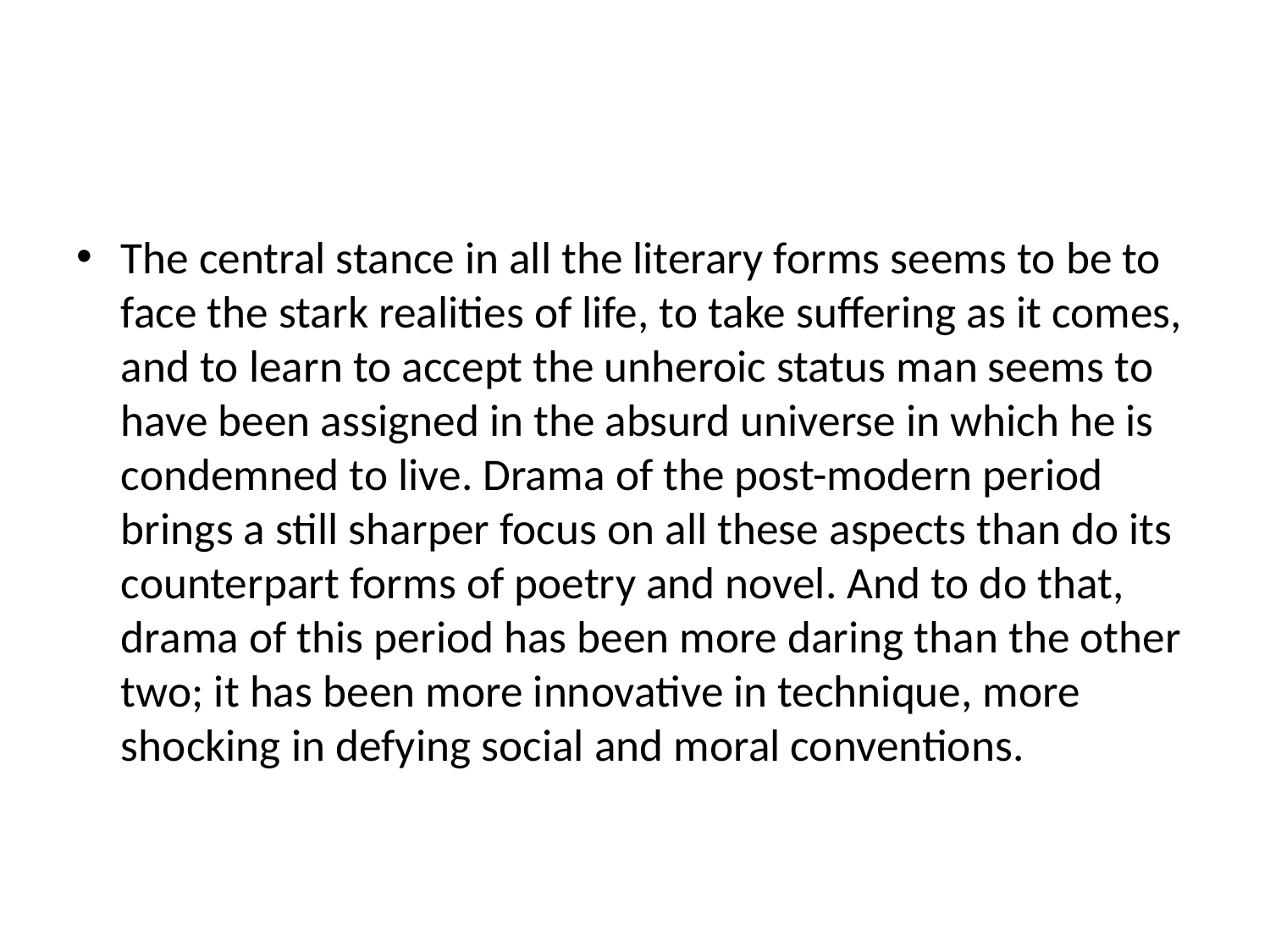

#
The central stance in all the literary forms seems to be to face the stark realities of life, to take suffering as it comes, and to learn to accept the unheroic status man seems to have been assigned in the absurd universe in which he is condemned to live. Drama of the post-modern period brings a still sharper focus on all these aspects than do its counterpart forms of poetry and novel. And to do that, drama of this period has been more daring than the other two; it has been more innovative in technique, more shocking in defying social and moral conventions.